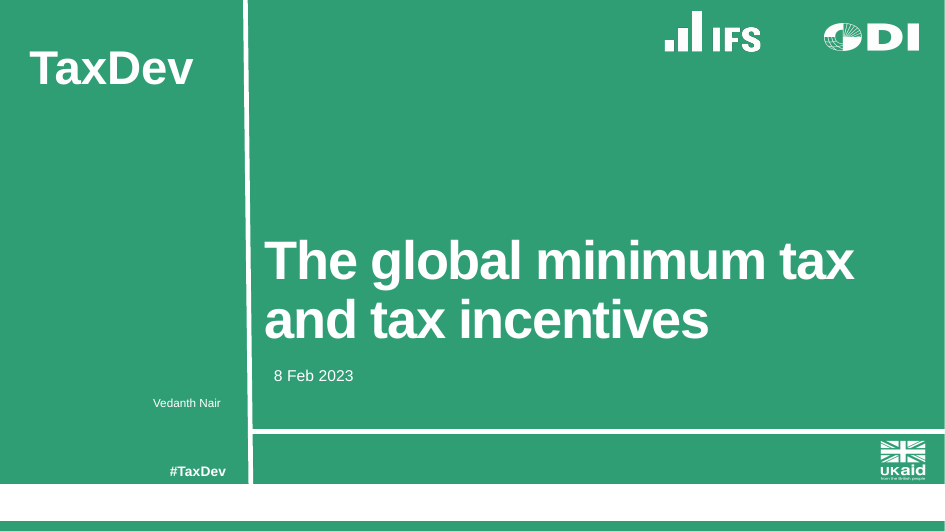

# The global minimum tax and tax incentives
Vedanth Nair
8 Feb 2023